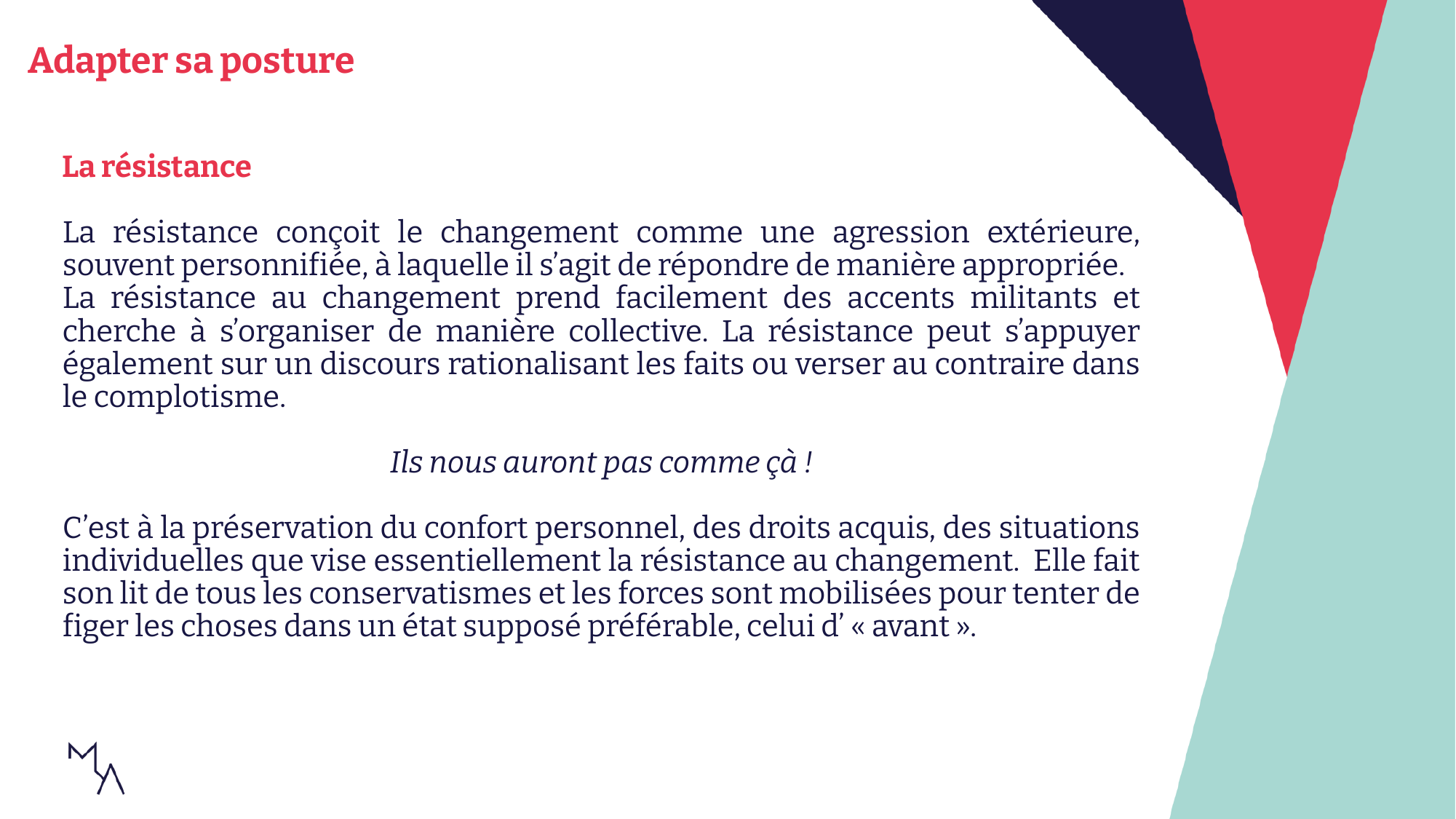

Adapter sa posture
La résistance

La résistance conçoit le changement comme une agression extérieure, souvent personnifiée, à laquelle il s’agit de répondre de manière appropriée.
La résistance au changement prend facilement des accents militants et cherche à s’organiser de manière collective. La résistance peut s’appuyer également sur un discours rationalisant les faits ou verser au contraire dans le complotisme.

Ils nous auront pas comme çà !

C’est à la préservation du confort personnel, des droits acquis, des situations individuelles que vise essentiellement la résistance au changement.  Elle fait son lit de tous les conservatismes et les forces sont mobilisées pour tenter de figer les choses dans un état supposé préférable, celui d’ « avant ».